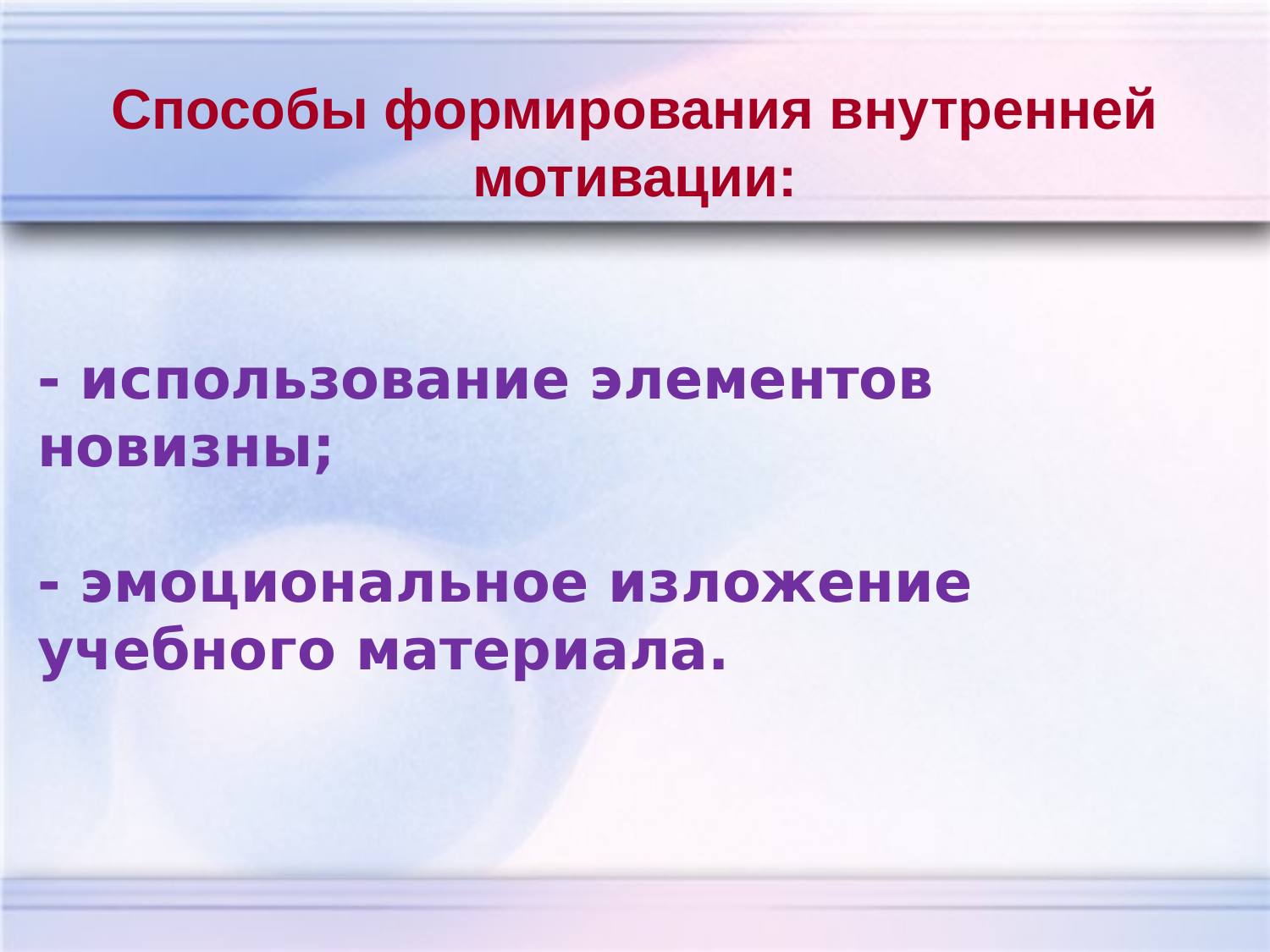

Способы формирования внутренней мотивации:
- использование элементов новизны;

- эмоциональное изложение учебного материала.